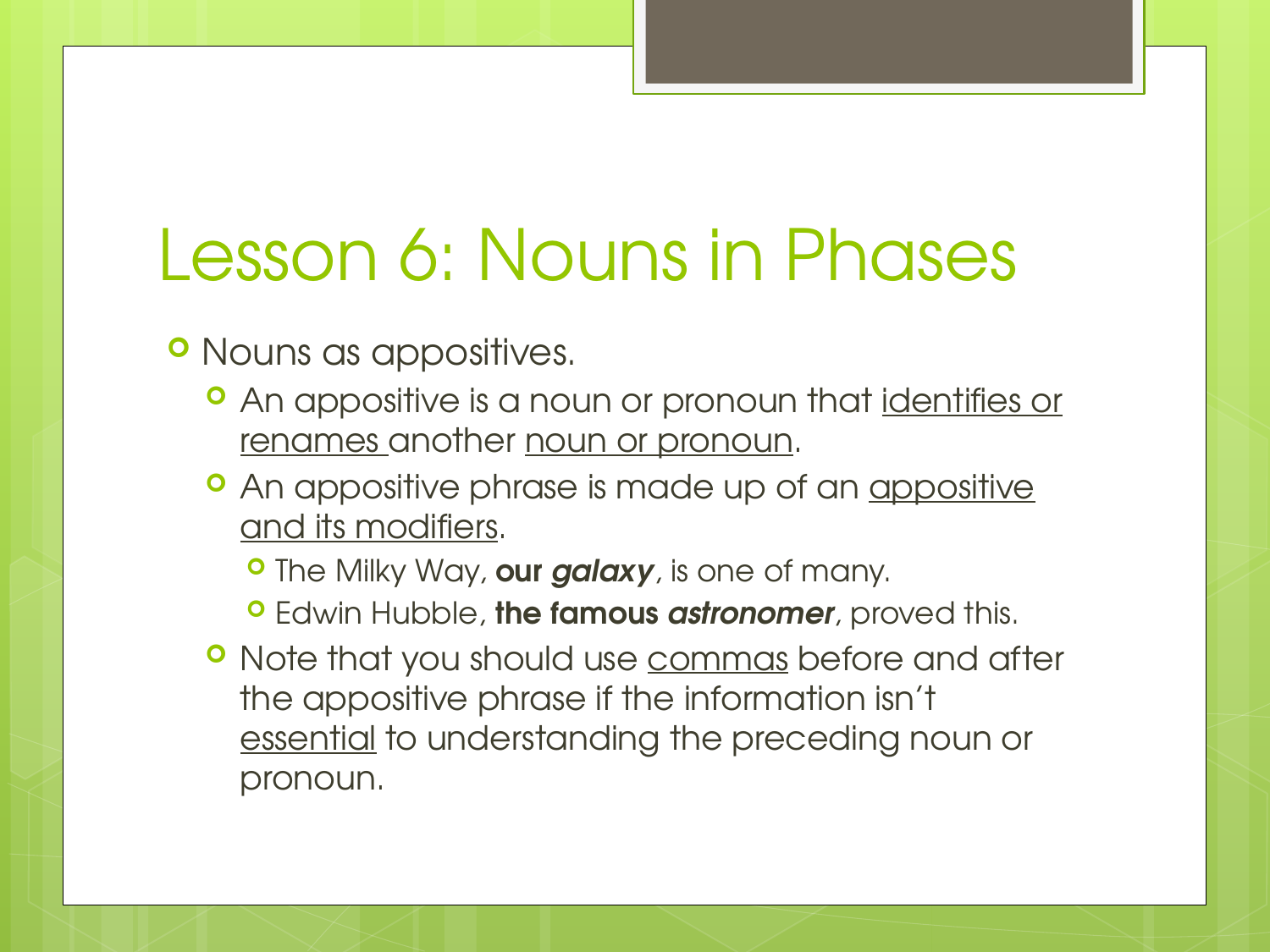

# Lesson 6: Nouns in Phases
Nouns as appositives.
An appositive is a noun or pronoun that identifies or renames another noun or pronoun.
An appositive phrase is made up of an appositive and its modifiers.
The Milky Way, our galaxy, is one of many.
Edwin Hubble, the famous astronomer, proved this.
Note that you should use commas before and after the appositive phrase if the information isn’t essential to understanding the preceding noun or pronoun.